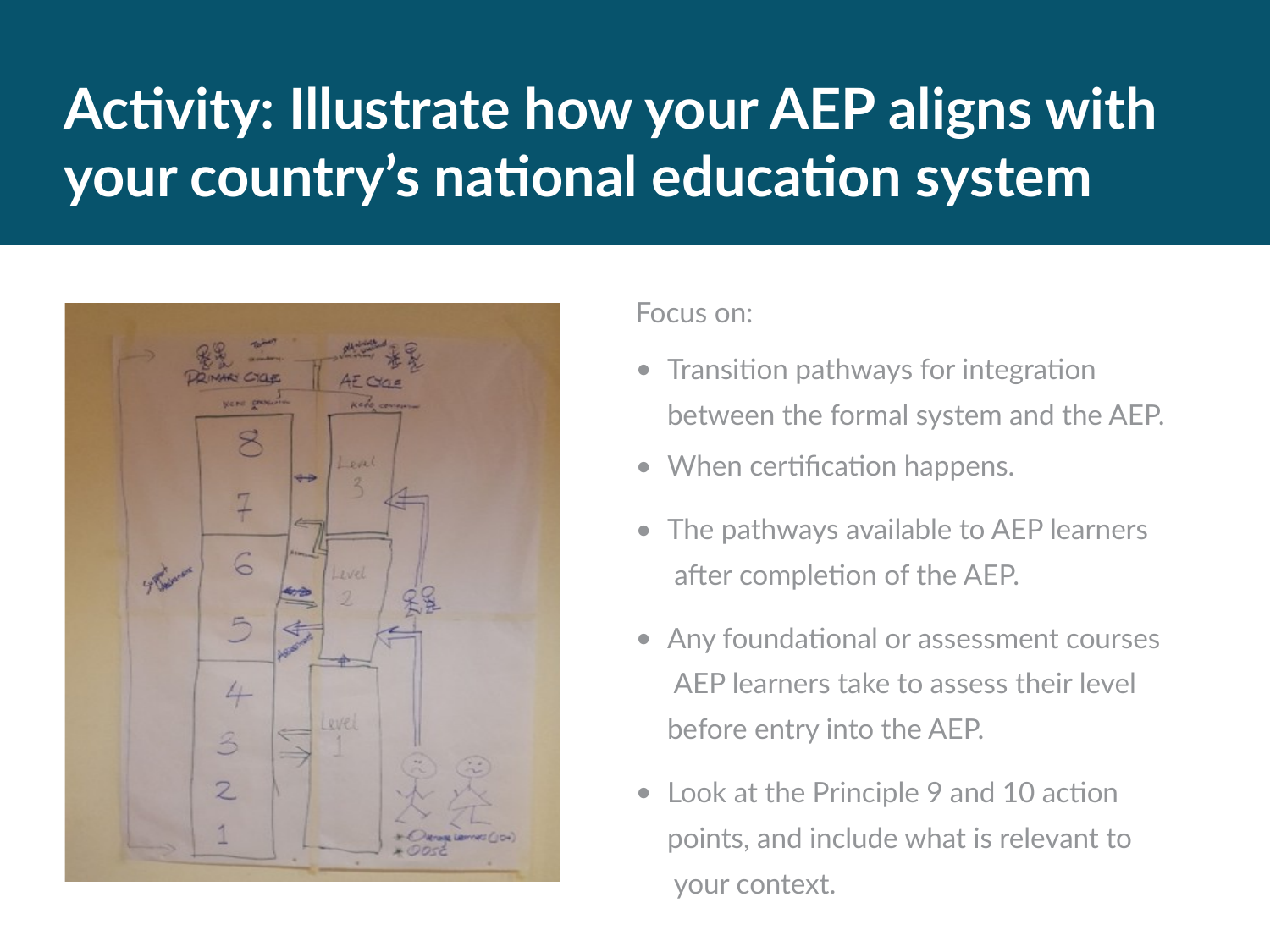

# Activity: Illustrate how your AEP aligns with  your country’s national education system
Focus on:
Transition pathways for integration  between the formal system and the AEP.
When certification happens.
The pathways available to AEP learners  after completion of the AEP.
Any foundational or assessment courses  AEP learners take to assess their level  before entry into the AEP.
Look at the Principle 9 and 10 action  points, and include what is relevant to  your context.